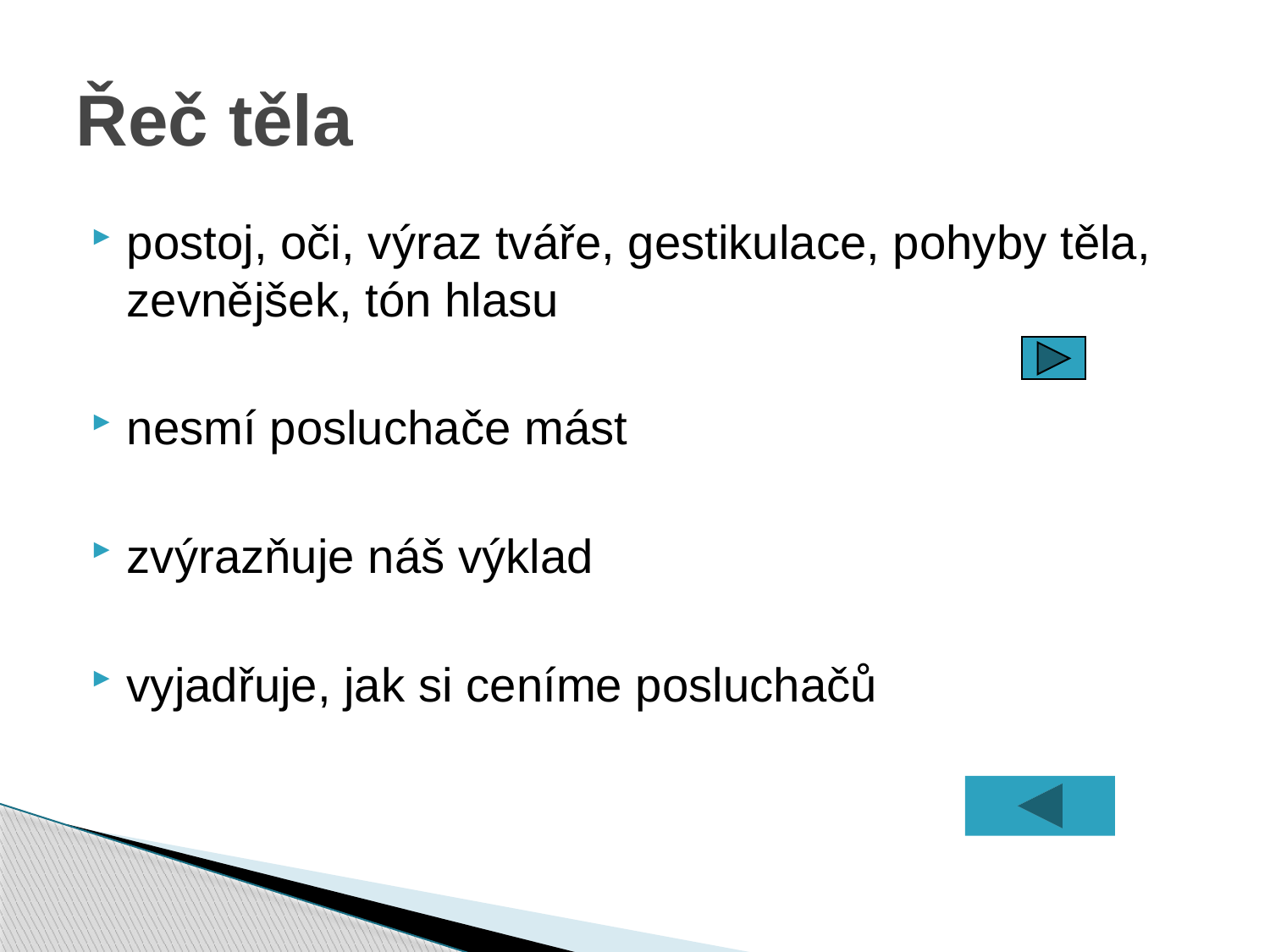

# Řeč těla
postoj, oči, výraz tváře, gestikulace, pohyby těla, zevnějšek, tón hlasu

nesmí posluchače mást

zvýrazňuje náš výklad

vyjadřuje, jak si ceníme posluchačů